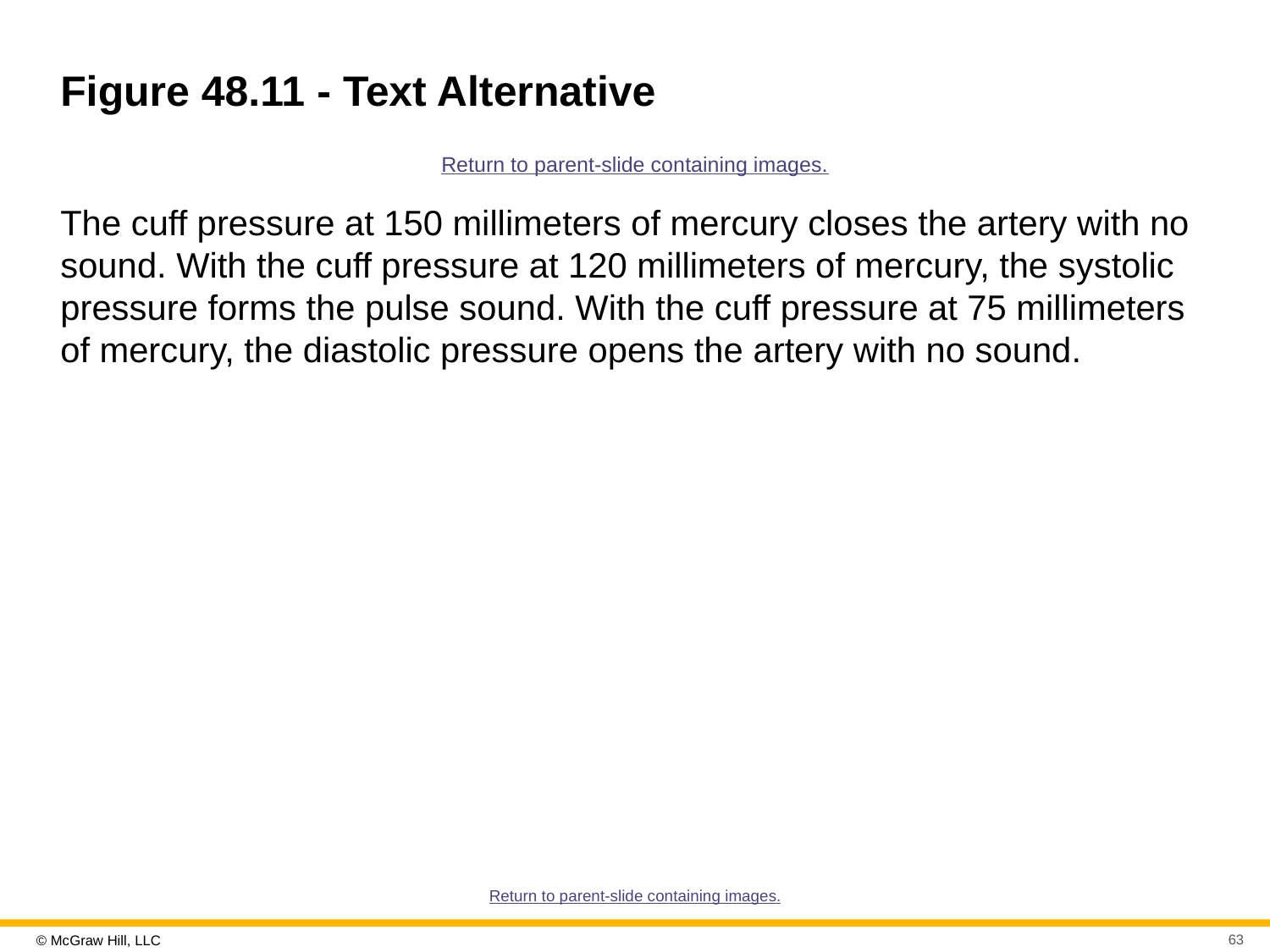

# Figure 48.11 - Text Alternative
Return to parent-slide containing images.
The cuff pressure at 150 millimeters of mercury closes the artery with no sound. With the cuff pressure at 120 millimeters of mercury, the systolic pressure forms the pulse sound. With the cuff pressure at 75 millimeters of mercury, the diastolic pressure opens the artery with no sound.
Return to parent-slide containing images.
63